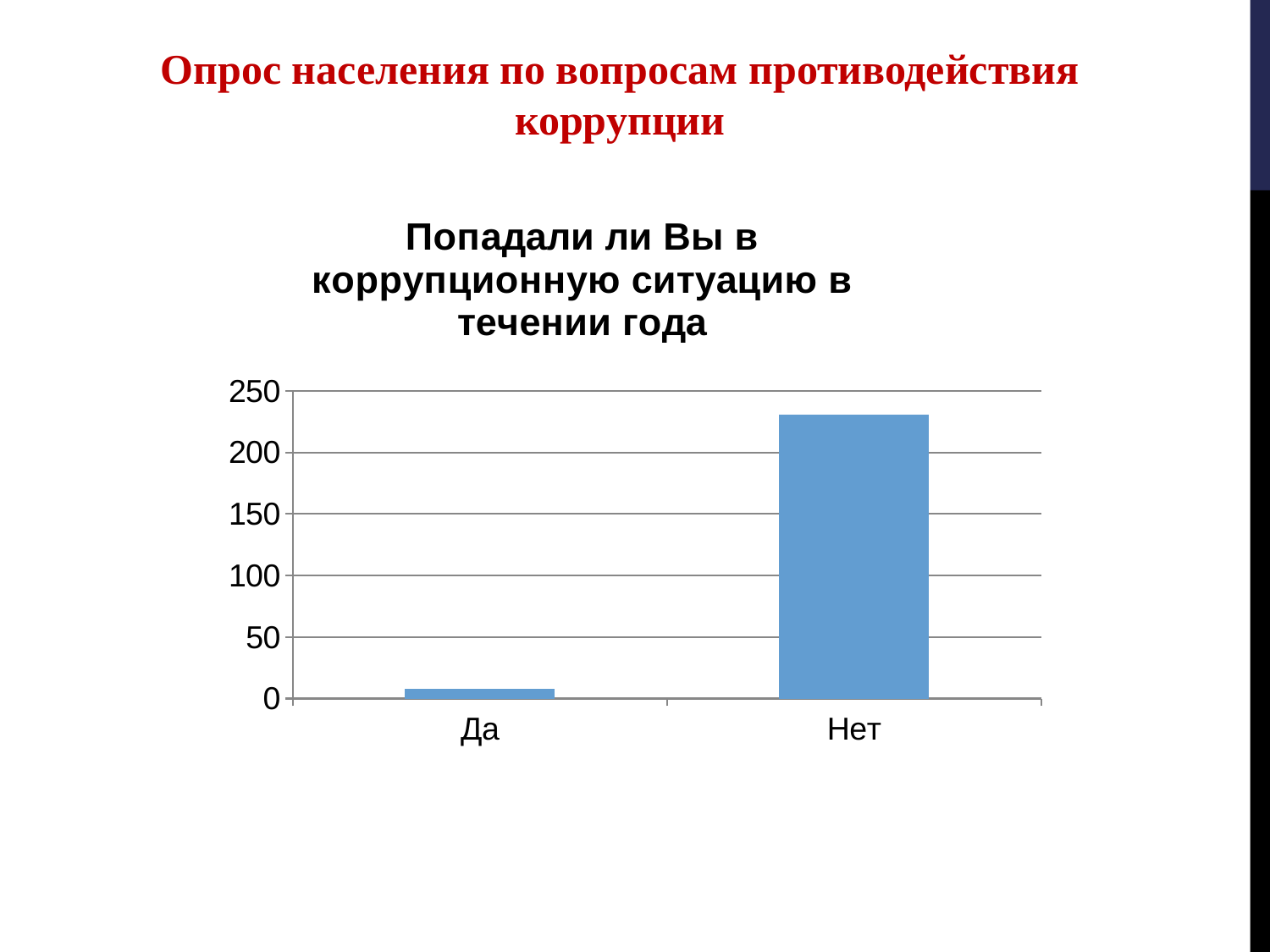

Опрос населения по вопросам противодействия коррупции

### Chart: Попадали ли Вы в коррупционную ситуацию в течении года

| Category | Ряд 1 |
|---|---|
| Да | 8.0 |
| Нет | 231.0 |